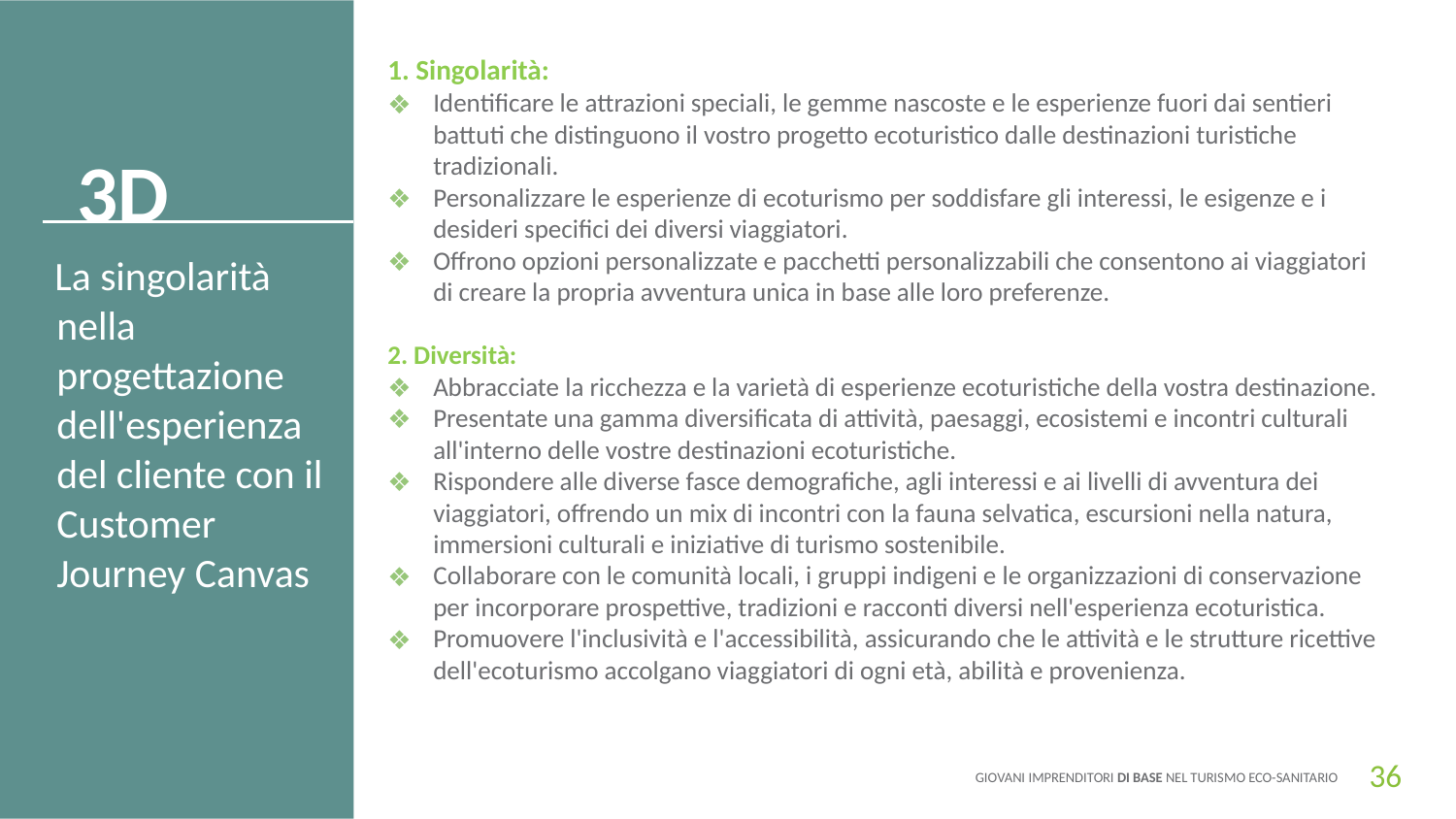

1. Singolarità:
Identificare le attrazioni speciali, le gemme nascoste e le esperienze fuori dai sentieri battuti che distinguono il vostro progetto ecoturistico dalle destinazioni turistiche tradizionali.
Personalizzare le esperienze di ecoturismo per soddisfare gli interessi, le esigenze e i desideri specifici dei diversi viaggiatori.
Offrono opzioni personalizzate e pacchetti personalizzabili che consentono ai viaggiatori di creare la propria avventura unica in base alle loro preferenze.

2. Diversità:
Abbracciate la ricchezza e la varietà di esperienze ecoturistiche della vostra destinazione.
Presentate una gamma diversificata di attività, paesaggi, ecosistemi e incontri culturali all'interno delle vostre destinazioni ecoturistiche.
Rispondere alle diverse fasce demografiche, agli interessi e ai livelli di avventura dei viaggiatori, offrendo un mix di incontri con la fauna selvatica, escursioni nella natura, immersioni culturali e iniziative di turismo sostenibile.
Collaborare con le comunità locali, i gruppi indigeni e le organizzazioni di conservazione per incorporare prospettive, tradizioni e racconti diversi nell'esperienza ecoturistica.
Promuovere l'inclusività e l'accessibilità, assicurando che le attività e le strutture ricettive dell'ecoturismo accolgano viaggiatori di ogni età, abilità e provenienza.

3D
La singolarità nella progettazione dell'esperienza del cliente con il Customer Journey Canvas

36